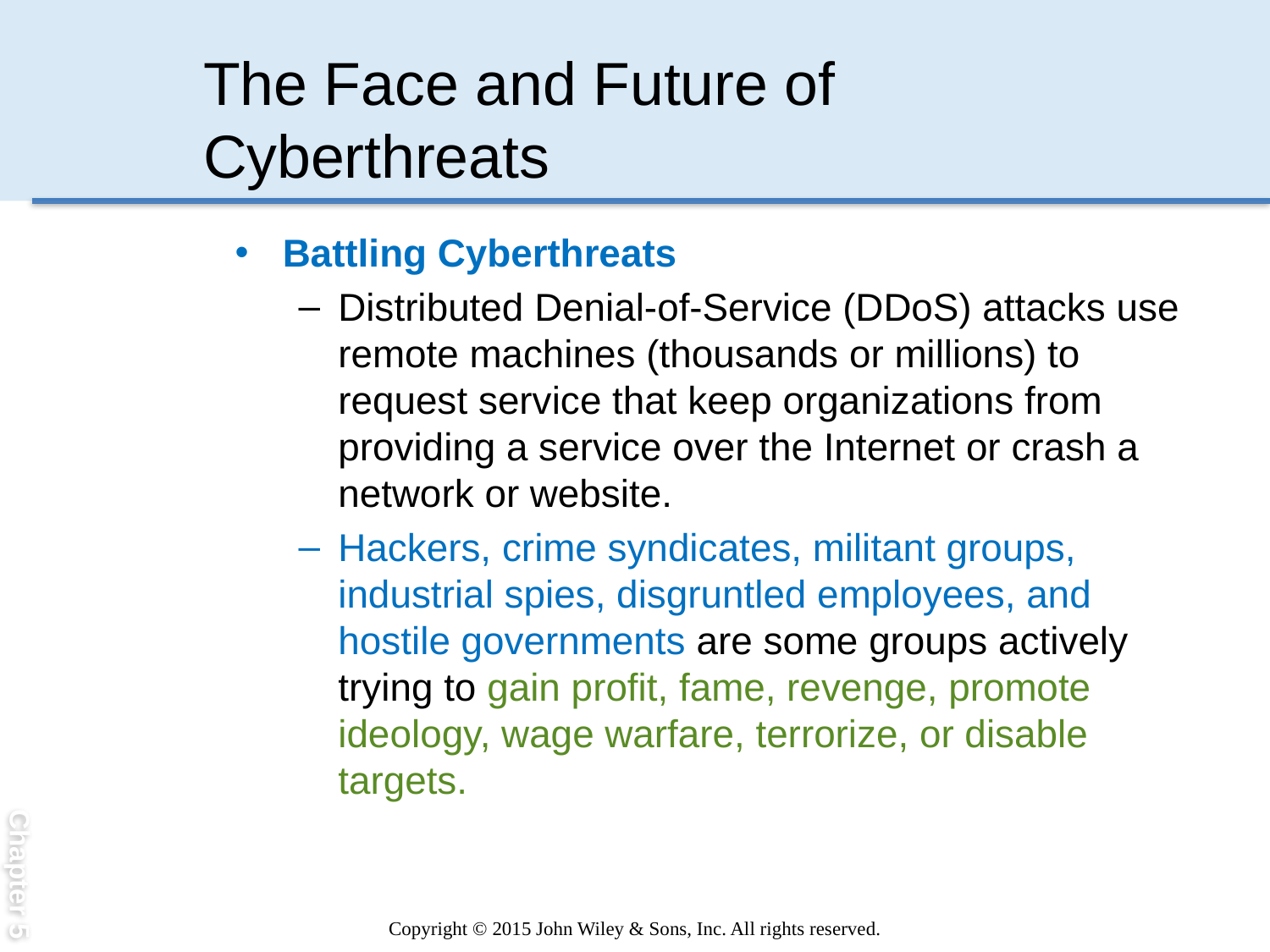

Chapter 5
# The Face and Future of Cyberthreats
Battling Cyberthreats
Distributed Denial-of-Service (DDoS) attacks use remote machines (thousands or millions) to request service that keep organizations from providing a service over the Internet or crash a network or website.
Hackers, crime syndicates, militant groups, industrial spies, disgruntled employees, and hostile governments are some groups actively trying to gain profit, fame, revenge, promote ideology, wage warfare, terrorize, or disable targets.